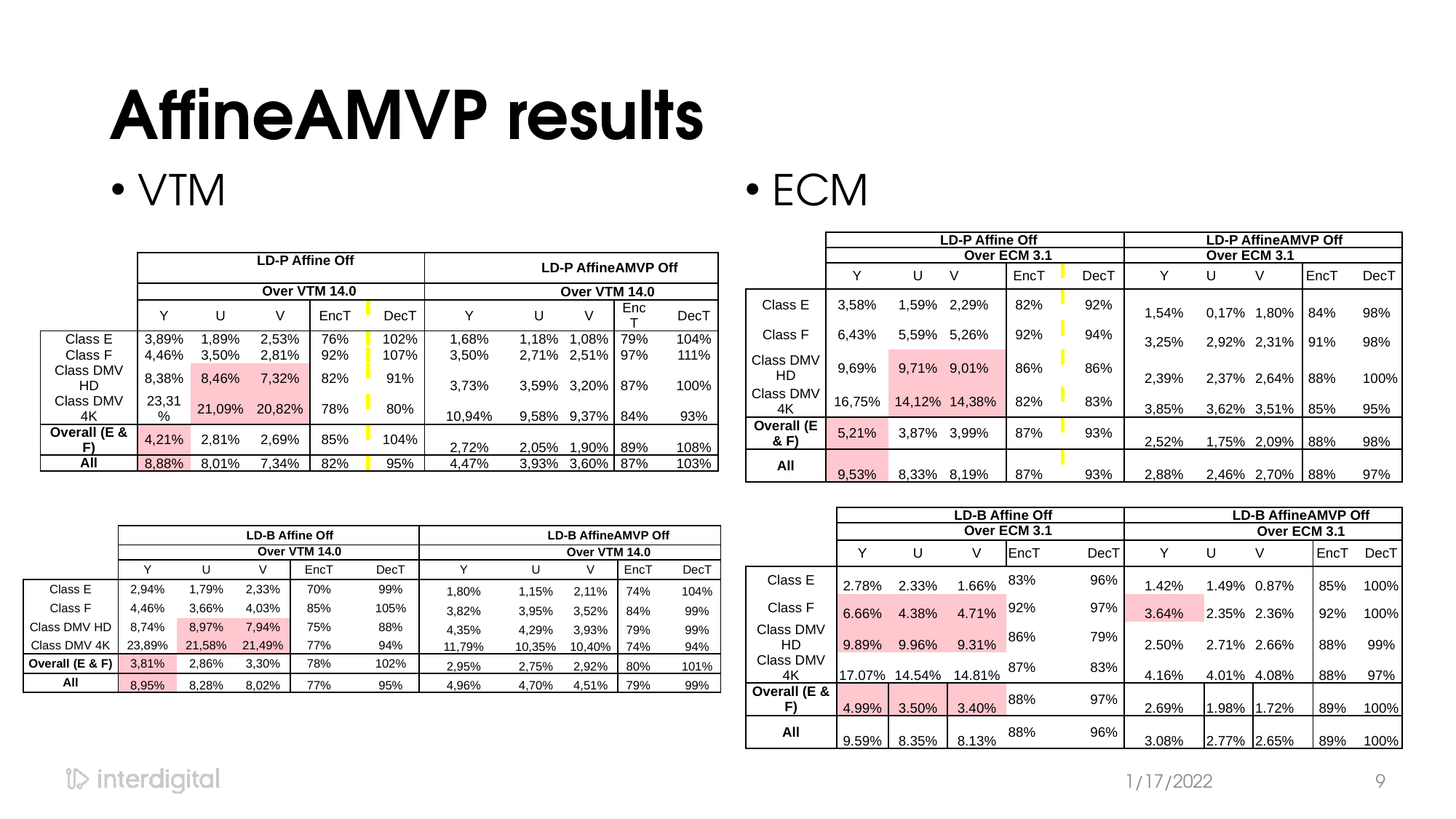

# AffineAMVP results
VTM
ECM
|  |  |  |  |  |  |  |  |  |  |  |  |  |  |  |  |  |  |  |  |  |  |  |
| --- | --- | --- | --- | --- | --- | --- | --- | --- | --- | --- | --- | --- | --- | --- | --- | --- | --- | --- | --- | --- | --- | --- |
|  |  |  |  | LD-P Affine Off |  |  |  |  |  |  |  | LD-P AffineAMVP Off |  |  |  |  |  |  |  |  |  |  |
|  |  |  | Over ECM 3.1 |  |  |  |  |  |  |  |  | Over ECM 3.1 |  |  |  |  |  |  |  |  |  |  |
|  | Y |  | U | V | V | EncT |  |  | DecT |  | Y | U | U | V | V | EncT |  |  |  | DecT |  | DecT |
| Class E | 3,58% |  | 1,59% | 2,29% | 2,29% | 82% |  |  | 92% |  | 1,54% | 0,17% | 0,17% | 1,80% | 1,80% | 84% |  |  |  | 98% |  | 98% |
| Class F | 6,43% |  | 5,59% | 5,26% | 5,26% | 92% |  |  | 94% |  | 3,25% | 2,92% | 2,92% | 2,31% | 2,31% | 91% |  |  |  | 98% |  | 98% |
| Class DMV HD | 9,69% |  | 9,71% | 9,01% | 9,01% | 86% |  |  | 86% |  | 2,39% | 2,37% | 2,37% | 2,64% | 2,64% | 88% |  |  |  | 100% |  | 100% |
| Class DMV 4K | 16,75% |  | 14,12% | 14,38% | 14,38% | 82% |  |  | 83% |  | 3,85% | 3,62% | 3,62% | 3,51% | 3,51% | 85% |  |  |  | 95% |  | 95% |
| Overall (E & F) | 5,21% |  | 3,87% | 3,99% | 3,99% | 87% |  |  | 93% |  | 2,52% | 1,75% | 1,75% | 2,09% | 2,09% | 88% |  |  |  | 98% |  | 98% |
| All | 9,53% |  | 8,33% | 8,19% | 8,19% | 87% |  |  | 93% |  | 2,88% | 2,46% | 2,46% | 2,70% | 2,70% | 88% |  |  |  | 97% |  | 97% |
|  |  |  |  |  |  |  |  |  |  |  |  |  |  |  |  |  |  |  |  |  |  |  |
|  |  |  |  |  | LD-B Affine Off |  |  |  |  |  |  | LD-B AffineAMVP Off |  |  |  |  |  |  |  |  |  |  |
|  |  |  | Over ECM 3.1 |  |  |  |  |  |  |  |  | Over ECM 3.1 |  |  |  |  |  |  |  |  |  |  |
|  |  | Y | U |  | V | EncT |  |  |  | DecT | Y | U |  | V |  |  | EncT |  |  |  |  | DecT |
| Class E |  | 2.78% | 2.33% |  | 1.66% | 83% |  |  |  | 96% | 1.42% | 1.49% |  | 0.87% |  |  | 85% |  |  |  |  | 100% |
| Class F |  | 6.66% | 4.38% |  | 4.71% | 92% |  |  |  | 97% | 3.64% | 2.35% |  | 2.36% |  |  | 92% |  |  |  |  | 100% |
| Class DMV HD |  | 9.89% | 9.96% |  | 9.31% | 86% |  |  |  | 79% | 2.50% | 2.71% |  | 2.66% |  |  | 88% |  |  |  |  | 99% |
| Class DMV 4K |  | 17.07% | 14.54% |  | 14.81% | 87% |  |  |  | 83% | 4.16% | 4.01% |  | 4.08% |  |  | 88% |  |  |  |  | 97% |
| Overall (E & F) |  | 4.99% | 3.50% |  | 3.40% | 88% |  |  |  | 97% | 2.69% | 1.98% |  | 1.72% |  |  | 89% |  |  |  |  | 100% |
| All |  | 9.59% | 8.35% |  | 8.13% | 88% |  |  |  | 96% | 3.08% | 2.77% |  | 2.65% |  |  | 89% |  |  |  |  | 100% |
|  |  |  |  |  |  |  |  |  |  |  |  |  |  |  |  |  |  |  |  |  |  |  |
|  |  |  |  |  |  |  |  |  |  |  |  |  |  |
| --- | --- | --- | --- | --- | --- | --- | --- | --- | --- | --- | --- | --- | --- |
|  |  |  | LD-P Affine Off |  |  |  |  | LD-P AffineAMVP Off |  |  |  |  |  |
|  |  | Over VTM 14.0 |  |  |  |  |  | Over VTM 14.0 |  |  |  |  |  |
|  | Y | U | V | EncT |  | DecT | Y |  | U | V | EncT |  | DecT |
| Class E | 3,89% | 1,89% | 2,53% | 76% |  | 102% | 1,68% |  | 1,18% | 1,08% | 79% |  | 104% |
| Class F | 4,46% | 3,50% | 2,81% | 92% |  | 107% | 3,50% |  | 2,71% | 2,51% | 97% |  | 111% |
| Class DMV HD | 8,38% | 8,46% | 7,32% | 82% |  | 91% | 3,73% |  | 3,59% | 3,20% | 87% |  | 100% |
| Class DMV 4K | 23,31% | 21,09% | 20,82% | 78% |  | 80% | 10,94% |  | 9,58% | 9,37% | 84% |  | 93% |
| Overall (E & F) | 4,21% | 2,81% | 2,69% | 85% |  | 104% | 2,72% |  | 2,05% | 1,90% | 89% |  | 108% |
| All | 8,88% | 8,01% | 7,34% | 82% |  | 95% | 4,47% |  | 3,93% | 3,60% | 87% |  | 103% |
|  |  |  |  |  |  |  |  |  |  |  |  |  |  |
|  |  |  |  |  |  |  |  |  |  |  |  |  |  |
| --- | --- | --- | --- | --- | --- | --- | --- | --- | --- | --- | --- | --- | --- |
|  |  |  | LD-B Affine Off |  |  |  |  | LD-B AffineAMVP Off |  |  |  |  |  |
|  |  | Over VTM 14.0 |  |  |  |  |  | Over VTM 14.0 |  |  |  |  |  |
|  | Y | U | V | EncT |  | DecT | Y |  | U | V | EncT |  | DecT |
| Class E | 2,94% | 1,79% | 2,33% | 70% |  | 99% | 1,80% |  | 1,15% | 2,11% | 74% |  | 104% |
| Class F | 4,46% | 3,66% | 4,03% | 85% |  | 105% | 3,82% |  | 3,95% | 3,52% | 84% |  | 99% |
| Class DMV HD | 8,74% | 8,97% | 7,94% | 75% |  | 88% | 4,35% |  | 4,29% | 3,93% | 79% |  | 99% |
| Class DMV 4K | 23,89% | 21,58% | 21,49% | 77% |  | 94% | 11,79% |  | 10,35% | 10,40% | 74% |  | 94% |
| Overall (E & F) | 3,81% | 2,86% | 3,30% | 78% |  | 102% | 2,95% |  | 2,75% | 2,92% | 80% |  | 101% |
| All | 8,95% | 8,28% | 8,02% | 77% |  | 95% | 4,96% |  | 4,70% | 4,51% | 79% |  | 99% |
|  |  |  |  |  |  |  |  |  |  |  |  |  |  |
1/17/2022
9